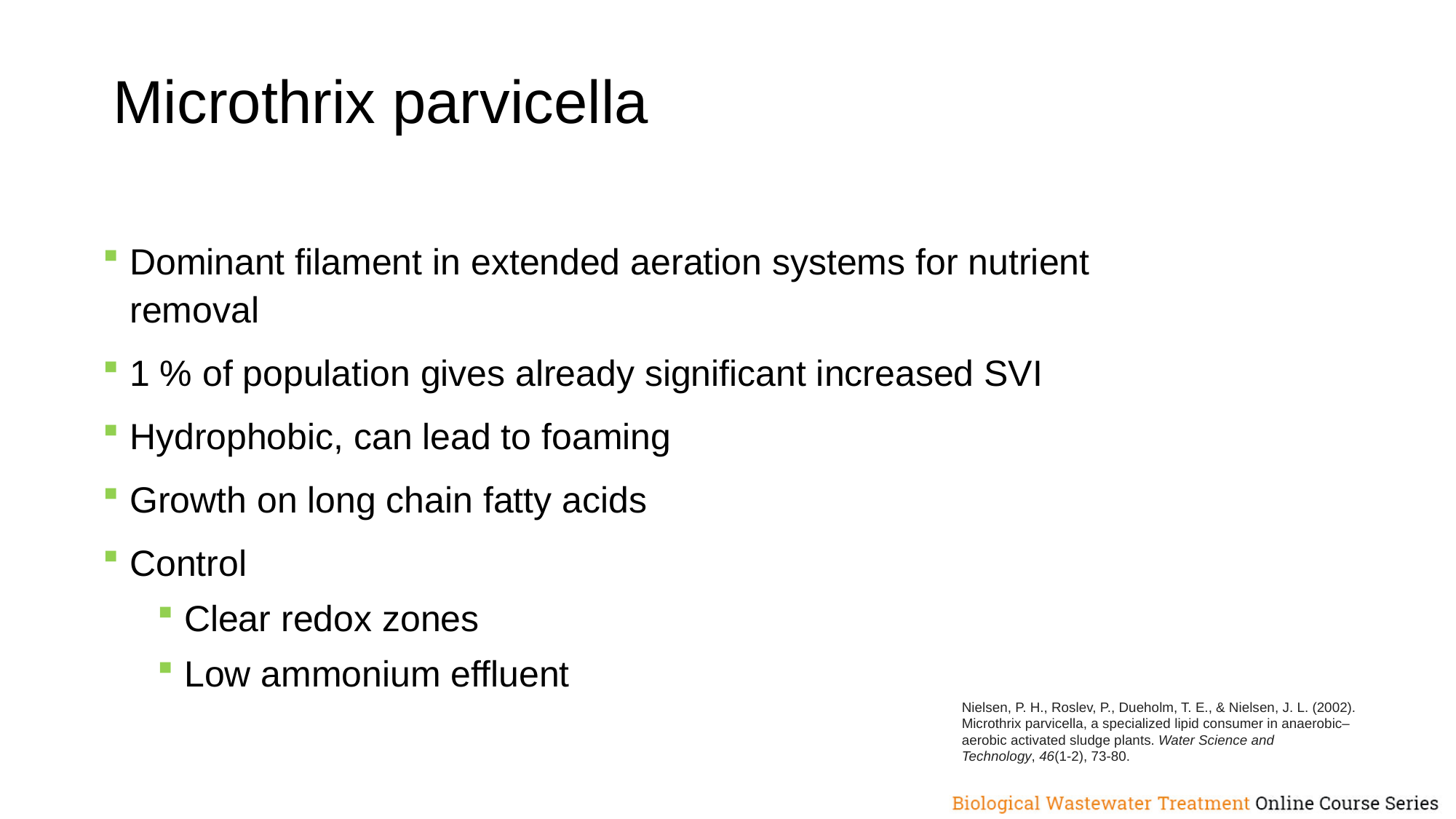

Microthrix parvicella
Dominant filament in extended aeration systems for nutrient removal
1 % of population gives already significant increased SVI
Hydrophobic, can lead to foaming
Growth on long chain fatty acids
Control
Clear redox zones
Low ammonium effluent

Nielsen, P. H., Roslev, P., Dueholm, T. E., & Nielsen, J. L. (2002). Microthrix parvicella, a specialized lipid consumer in anaerobic–aerobic activated sludge plants. Water Science and Technology, 46(1-2), 73-80.